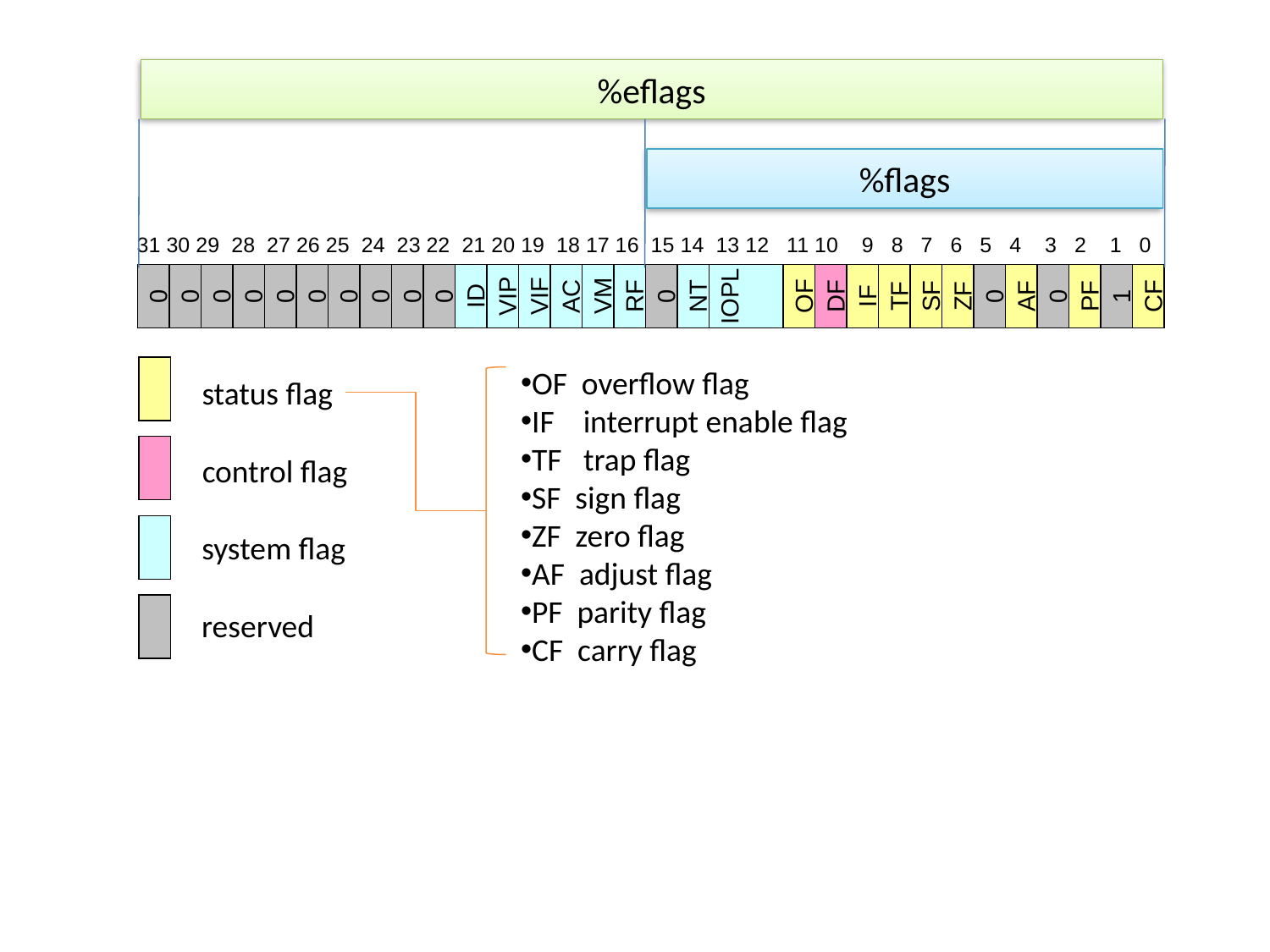

%eflags
%flags
31 30 29  28  27 26 25  24  23 22  21 20 19  18 17 16  15 14  13 12   11 10    9   8   7   6   5   4    3   2    1   0
IOPL
0
0
0
0
0
0
0
0
0
0
ID
VIP
VIF
AC
VM
RF
0
NT
OF
DF
IF
TF
SF
ZF
0
AF
0
PF
1
CF
OF  overflow flag
IF    interrupt enable flag
TF   trap flag
SF  sign flag
ZF  zero flag
AF  adjust flag
PF  parity flag
CF  carry flag
status flag

control flag

system flag

reserved